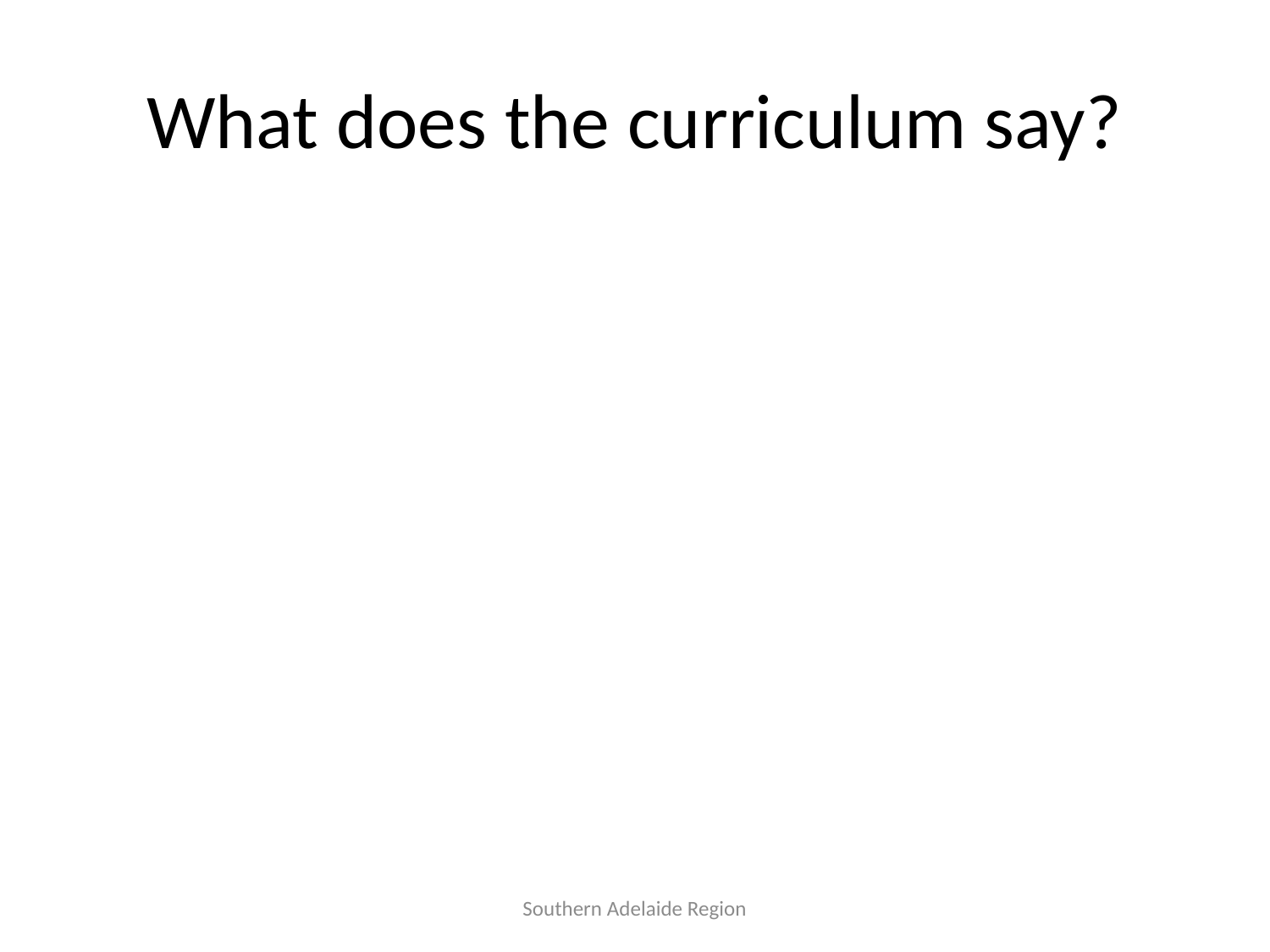

# What does the curriculum say?

Southern Adelaide Region